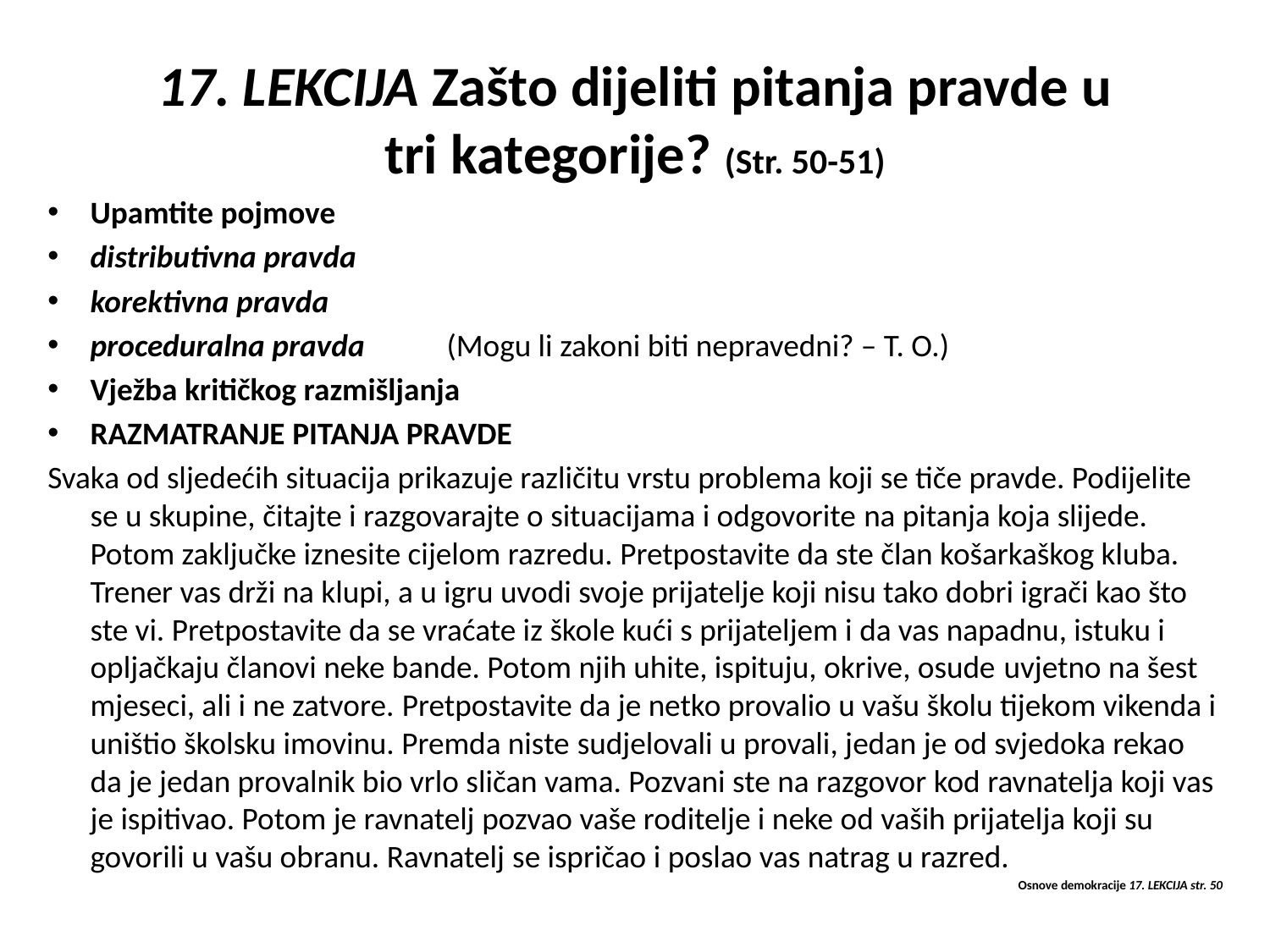

# 17. LEKCIJA Zašto dijeliti pitanja pravde u tri kategorije? (Str. 50-51)
Upamtite pojmove
distributivna pravda
korektivna pravda
proceduralna pravda		          (Mogu li zakoni biti nepravedni? – T. O.)
Vježba kritičkog razmišljanja
RAZMATRANJE PITANJA PRAVDE
Svaka od sljedećih situacija prikazuje različitu vrstu problema koji se tiče pravde. Podijelite se u skupine, čitajte i razgovarajte o situacijama i odgovorite na pitanja koja slijede. Potom zaključke iznesite cijelom razredu. Pretpostavite da ste član košarkaškog kluba. Trener vas drži na klupi, a u igru uvodi svoje prijatelje koji nisu tako dobri igrači kao što ste vi. Pretpostavite da se vraćate iz škole kući s prijateljem i da vas napadnu, istuku i opljačkaju članovi neke bande. Potom njih uhite, ispituju, okrive, osude uvjetno na šest mjeseci, ali i ne zatvore. Pretpostavite da je netko provalio u vašu školu tijekom vikenda i uništio školsku imovinu. Premda niste sudjelovali u provali, jedan je od svjedoka rekao da je jedan provalnik bio vrlo sličan vama. Pozvani ste na razgovor kod ravnatelja koji vas je ispitivao. Potom je ravnatelj pozvao vaše roditelje i neke od vaših prijatelja koji su govorili u vašu obranu. Ravnatelj se ispričao i poslao vas natrag u razred.
Osnove demokracije 17. LEKCIJA str. 50